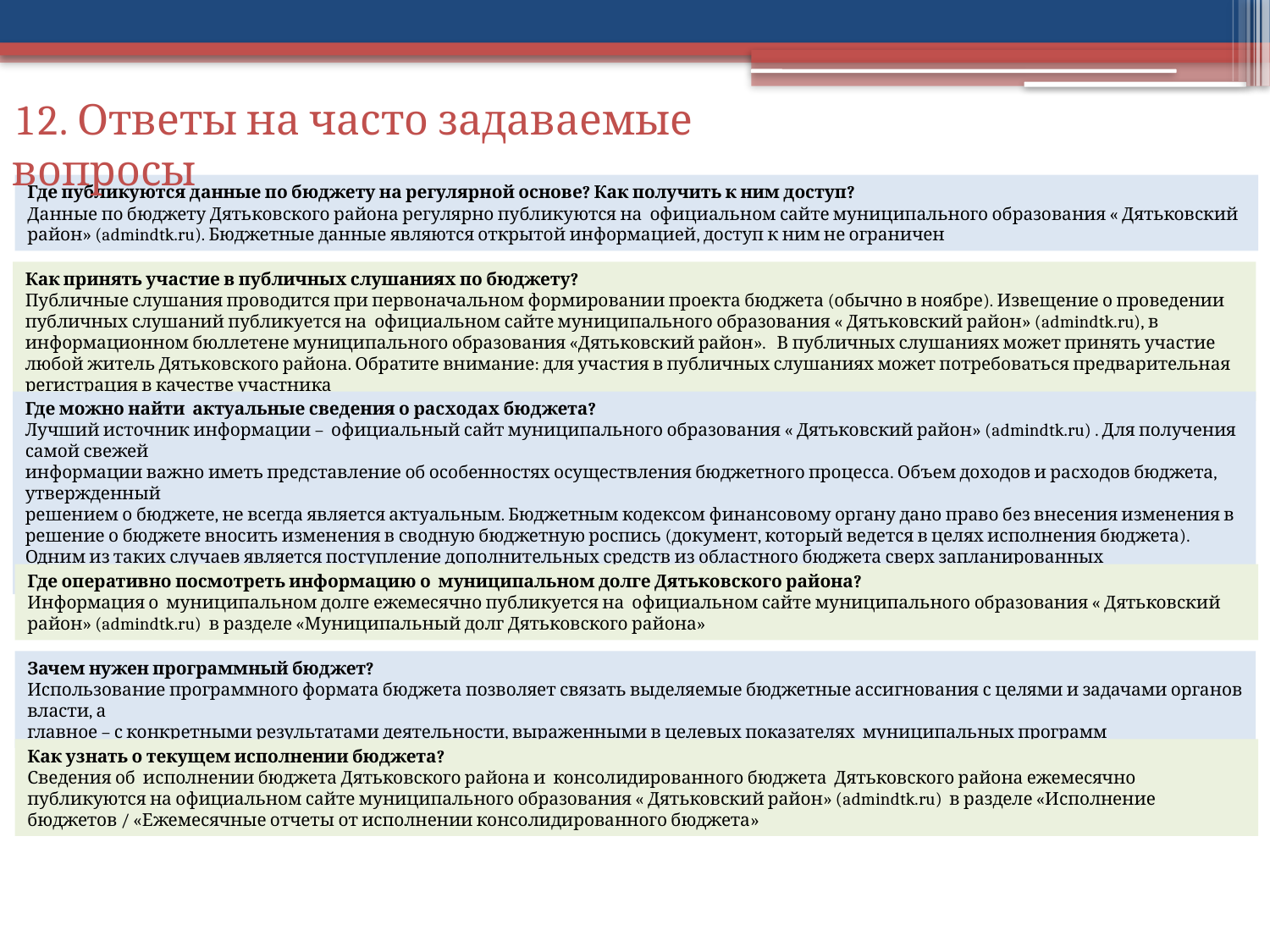

12. Ответы на часто задаваемые вопросы
Где публикуются данные по бюджету на регулярной основе? Как получить к ним доступ?
Данные по бюджету Дятьковского района регулярно публикуются на  официальном сайте муниципального образования « Дятьковский район» (admindtk.ru). Бюджетные данные являются открытой информацией, доступ к ним не ограничен
Как принять участие в публичных слушаниях по бюджету?
Публичные слушания проводится при первоначальном формировании проекта бюджета (обычно в ноябре). Извещение о проведении публичных слушаний публикуется на  официальном сайте муниципального образования « Дятьковский район» (admindtk.ru), в  информационном бюллетене муниципального образования «Дятьковский район».   В публичных слушаниях может принять участие любой житель Дятьковского района. Обратите внимание: для участия в публичных слушаниях может потребоваться предварительная регистрация в качестве участника
Где можно найти  актуальные сведения о расходах бюджета?
Лучший источник информации –  официальный сайт муниципального образования « Дятьковский район» (admindtk.ru) . Для получения самой свежей
информации важно иметь представление об особенностях осуществления бюджетного процесса. Объем доходов и расходов бюджета, утвержденный
решением о бюджете, не всегда является актуальным. Бюджетным кодексом финансовому органу дано право без внесения изменения в решение о бюджете вносить изменения в сводную бюджетную роспись (документ, который ведется в целях исполнения бюджета). Одним из таких случаев является поступление дополнительных средств из областного бюджета сверх запланированных первоначально. Сводная бюджетная роспись ежемесячно публикуется в разделе «Бюджет» / «Исполнение»
Где оперативно посмотреть информацию о  муниципальном долге Дятьковского района?
Информация о  муниципальном долге ежемесячно публикуется на  официальном сайте муниципального образования « Дятьковский район» (admindtk.ru)  в разделе «Муниципальный долг Дятьковского района»
Зачем нужен программный бюджет?
Использование программного формата бюджета позволяет связать выделяемые бюджетные ассигнования с целями и задачами органов власти, а
главное – с конкретными результатами деятельности, выраженными в целевых показателях  муниципальных программ
Как узнать о текущем исполнении бюджета?
Сведения об  исполнении бюджета Дятьковского района и  консолидированного бюджета  Дятьковского района ежемесячно публикуются на официальном сайте муниципального образования « Дятьковский район» (admindtk.ru)  в разделе «Исполнение бюджетов / «Ежемесячные отчеты от исполнении консолидированного бюджета»